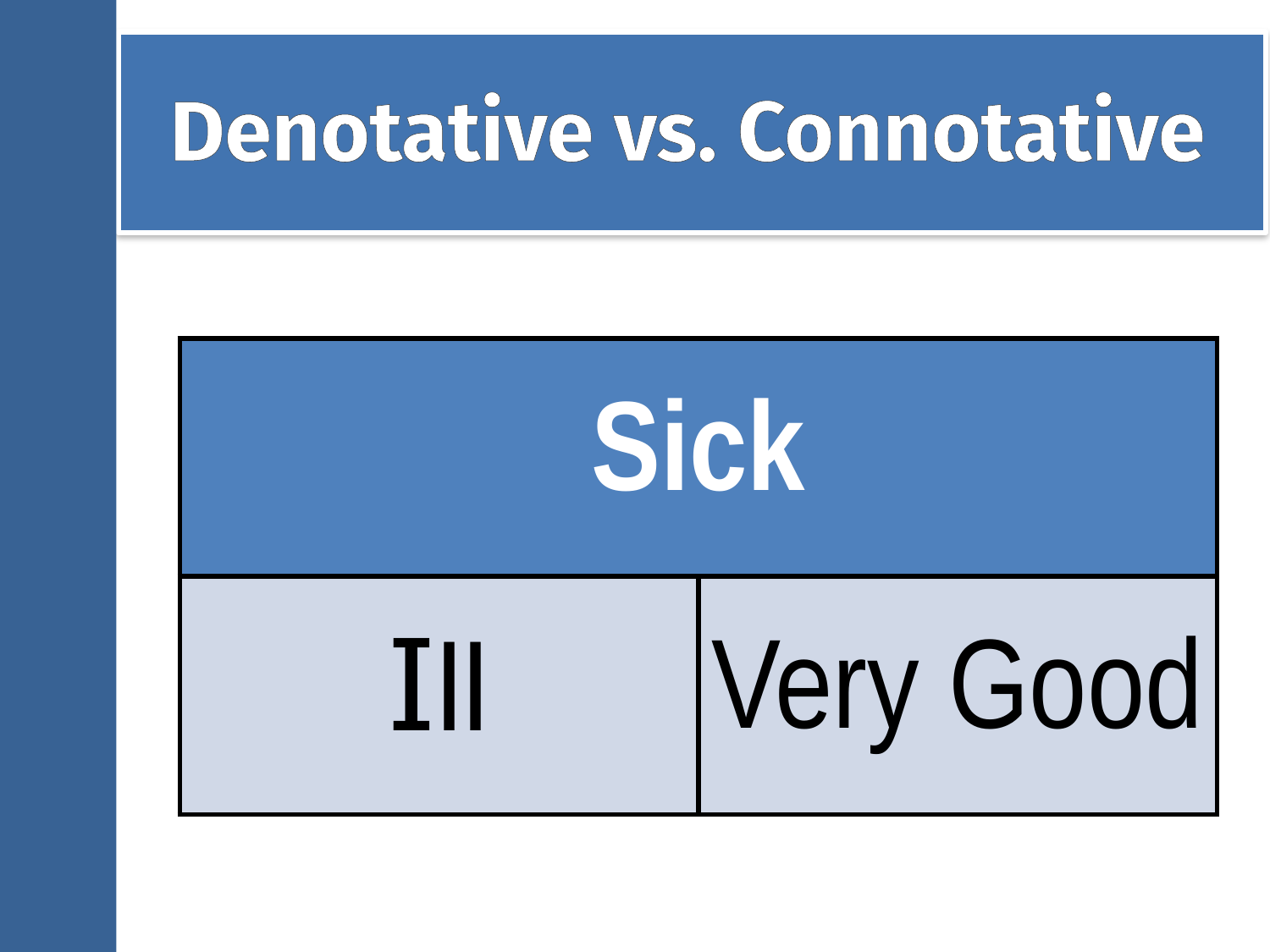

Denotative vs. Connotative
| Sick |  |
| --- | --- |
| Ill | Very Good |